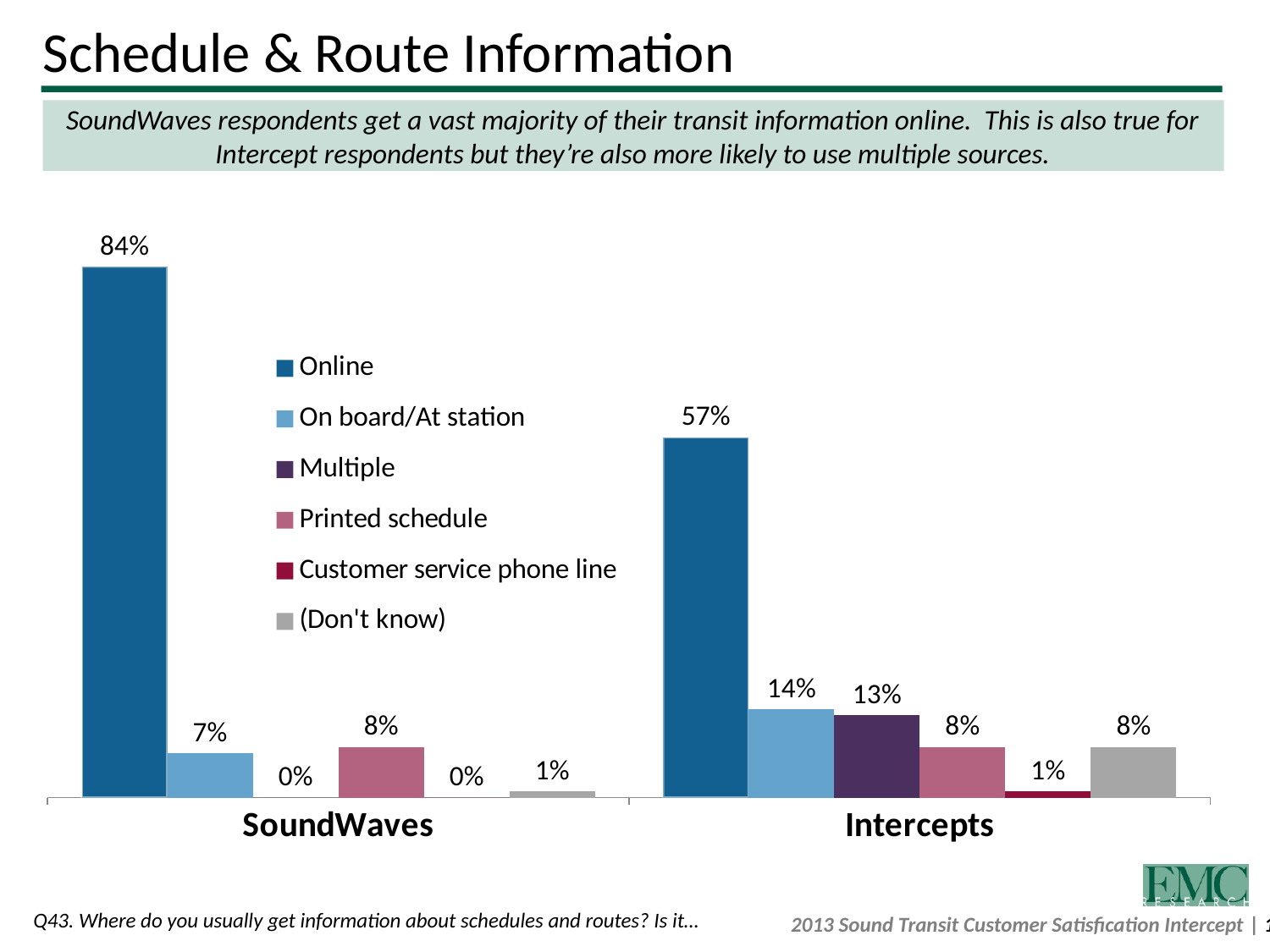

# Schedule & Route Information
SoundWaves respondents get a vast majority of their transit information online.  This is also true for Intercept respondents but they’re also more likely to use multiple sources.

### Chart

| Category | Online | On board/At station | Multiple | Printed schedule | Customer service phone line | (Don't know) |
|---|---|---|---|---|---|---|
| SoundWaves | 0.84 | 0.07 | 0.0 | 0.08 | 0.0 | 0.01 |
| Intercepts | 0.57 | 0.14 | 0.13 | 0.08 | 0.01 | 0.08 |
Q43. Where do you usually get information about schedules and routes? Is it…